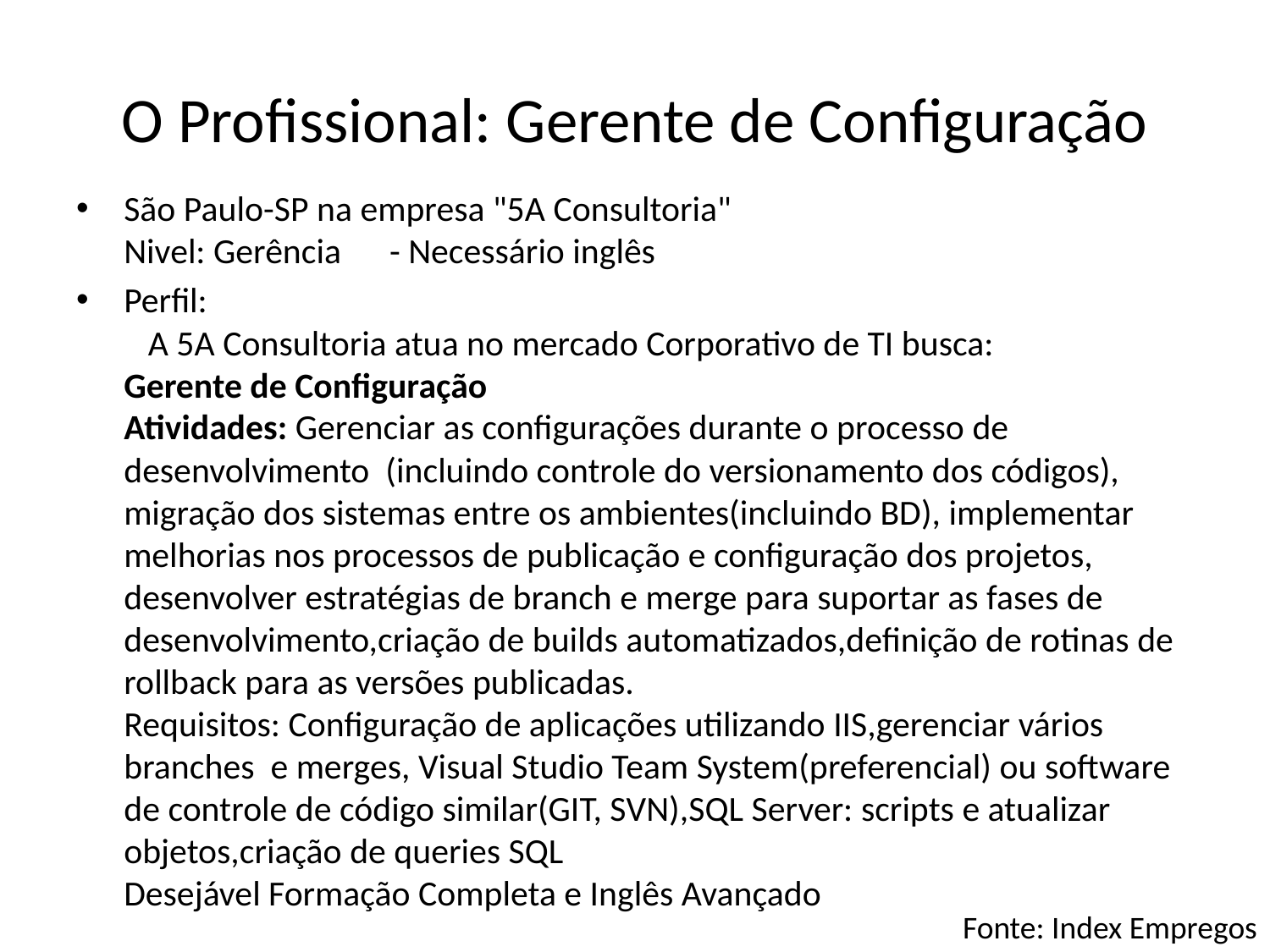

# O Profissional: Gerente de Configuração
São Paulo-SP na empresa "5A Consultoria"
Nivel: Gerência      - Necessário inglês
Perfil:
   A 5A Consultoria atua no mercado Corporativo de TI busca:
Gerente de Configuração
Atividades: Gerenciar as configurações durante o processo de desenvolvimento  (incluindo controle do versionamento dos códigos), migração dos sistemas entre os ambientes(incluindo BD), implementar melhorias nos processos de publicação e configuração dos projetos, desenvolver estratégias de branch e merge para suportar as fases de desenvolvimento,criação de builds automatizados,definição de rotinas de rollback para as versões publicadas.
Requisitos: Configuração de aplicações utilizando IIS,gerenciar vários branches  e merges, Visual Studio Team System(preferencial) ou software de controle de código similar(GIT, SVN),SQL Server: scripts e atualizar objetos,criação de queries SQL
Desejável Formação Completa e Inglês Avançado
Fonte: Index Empregos